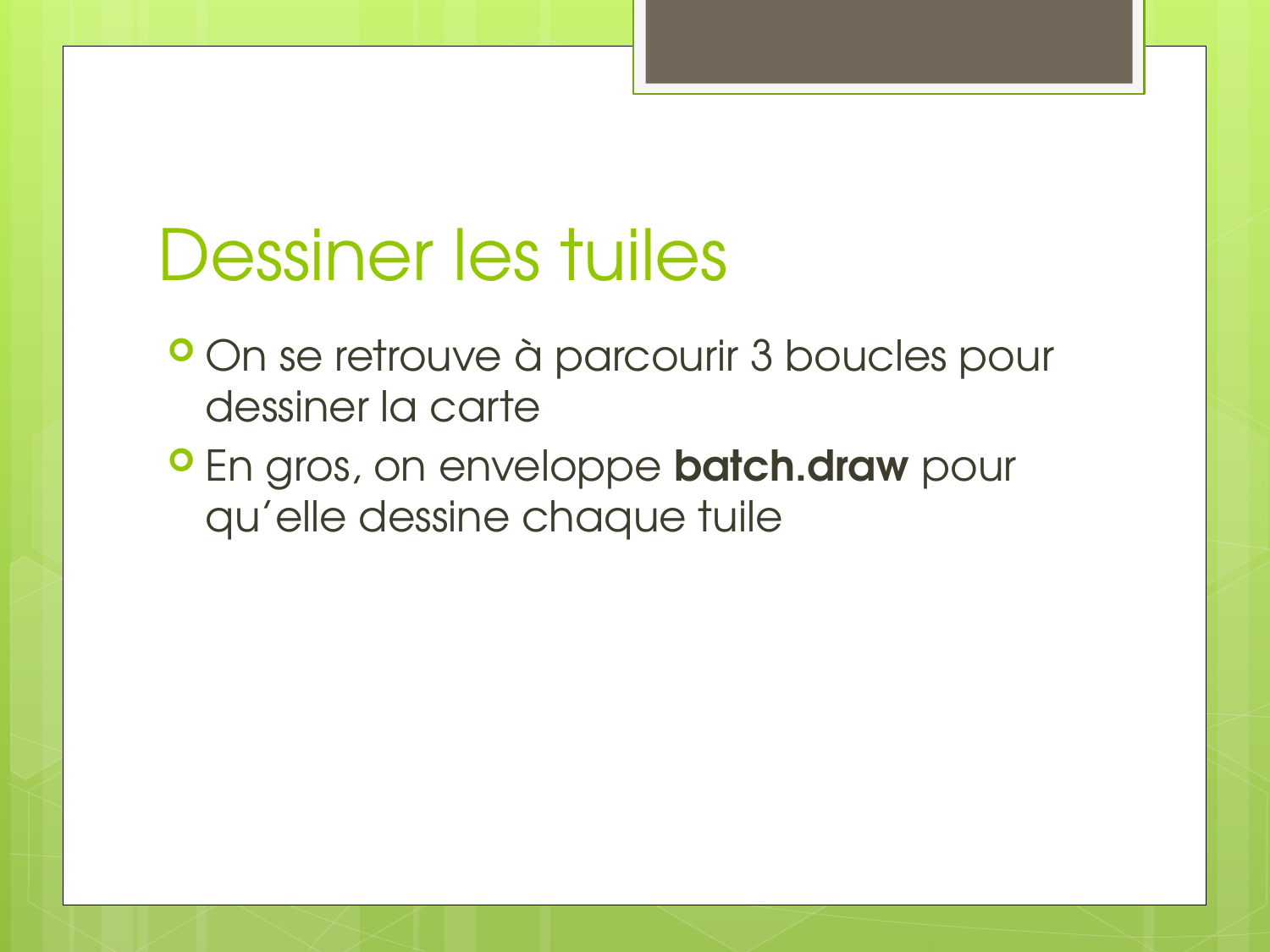

# Dessiner les tuiles
On se retrouve à parcourir 3 boucles pour dessiner la carte
En gros, on enveloppe batch.draw pour qu’elle dessine chaque tuile